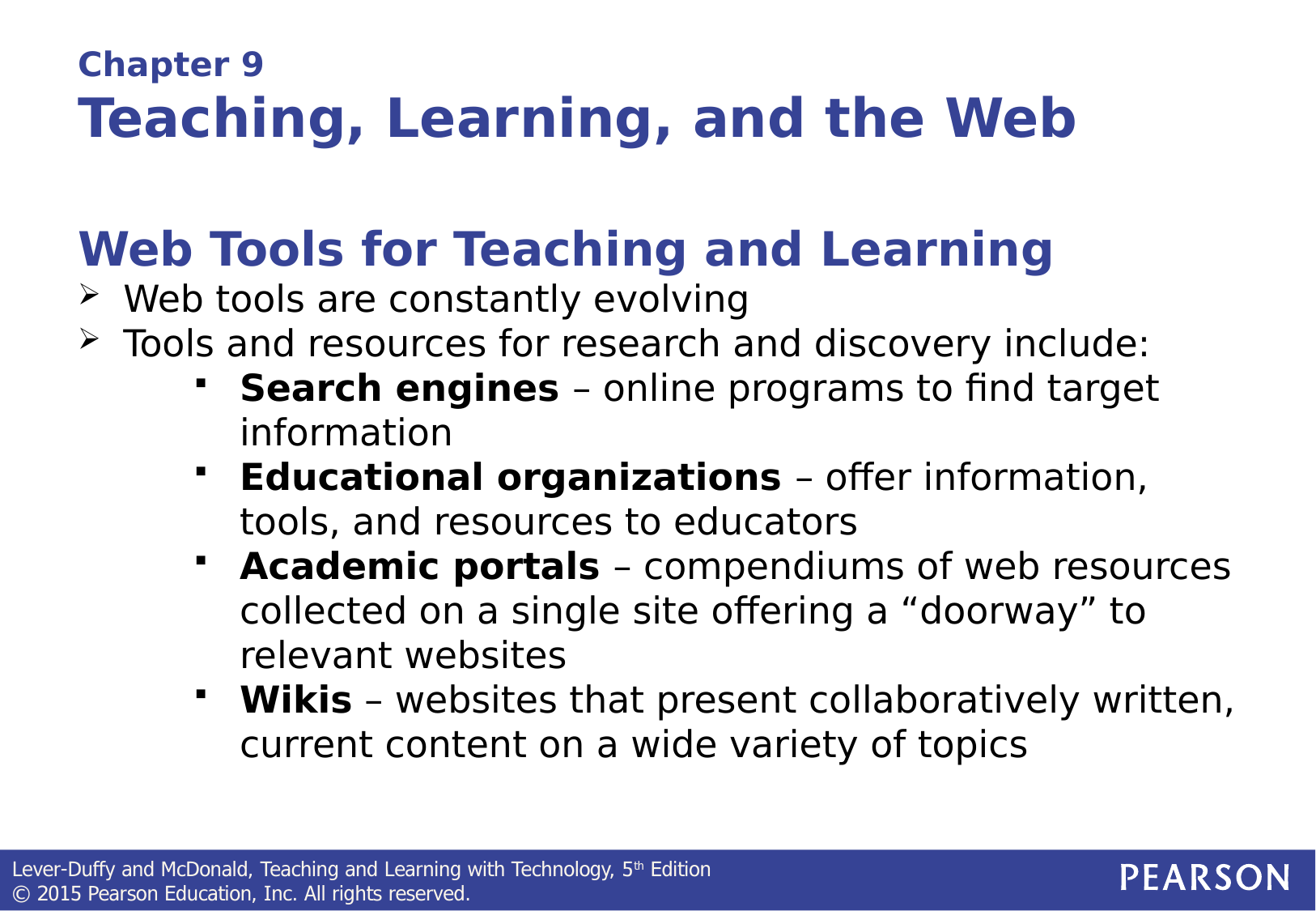

# Chapter 9 Teaching, Learning, and the Web
Web Tools for Teaching and Learning
Web tools are constantly evolving
Tools and resources for research and discovery include:
Search engines – online programs to find target information
Educational organizations – offer information, tools, and resources to educators
Academic portals – compendiums of web resources collected on a single site offering a “doorway” to relevant websites
Wikis – websites that present collaboratively written, current content on a wide variety of topics